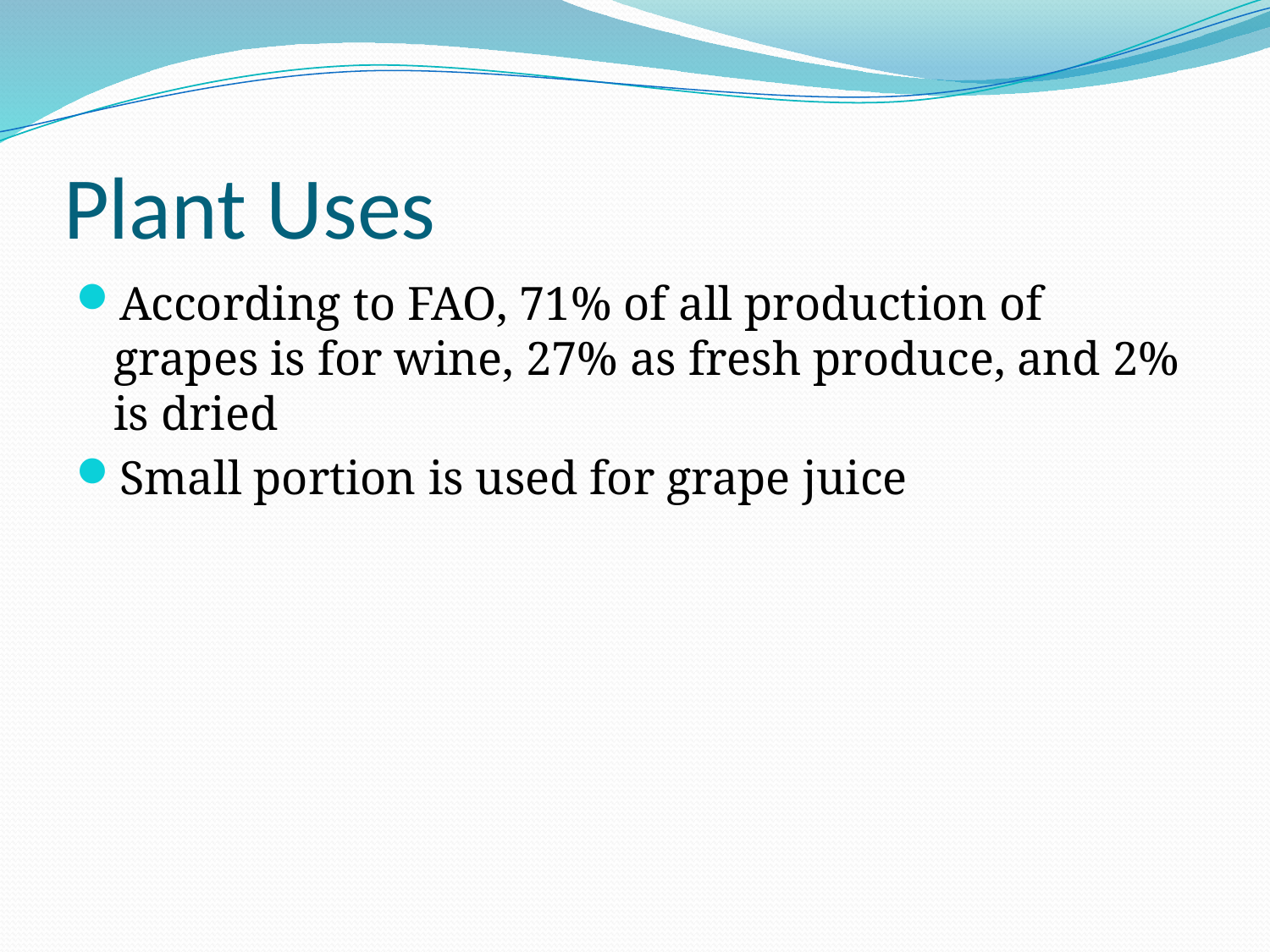

# Plant Uses
According to FAO, 71% of all production of grapes is for wine, 27% as fresh produce, and 2% is dried
Small portion is used for grape juice